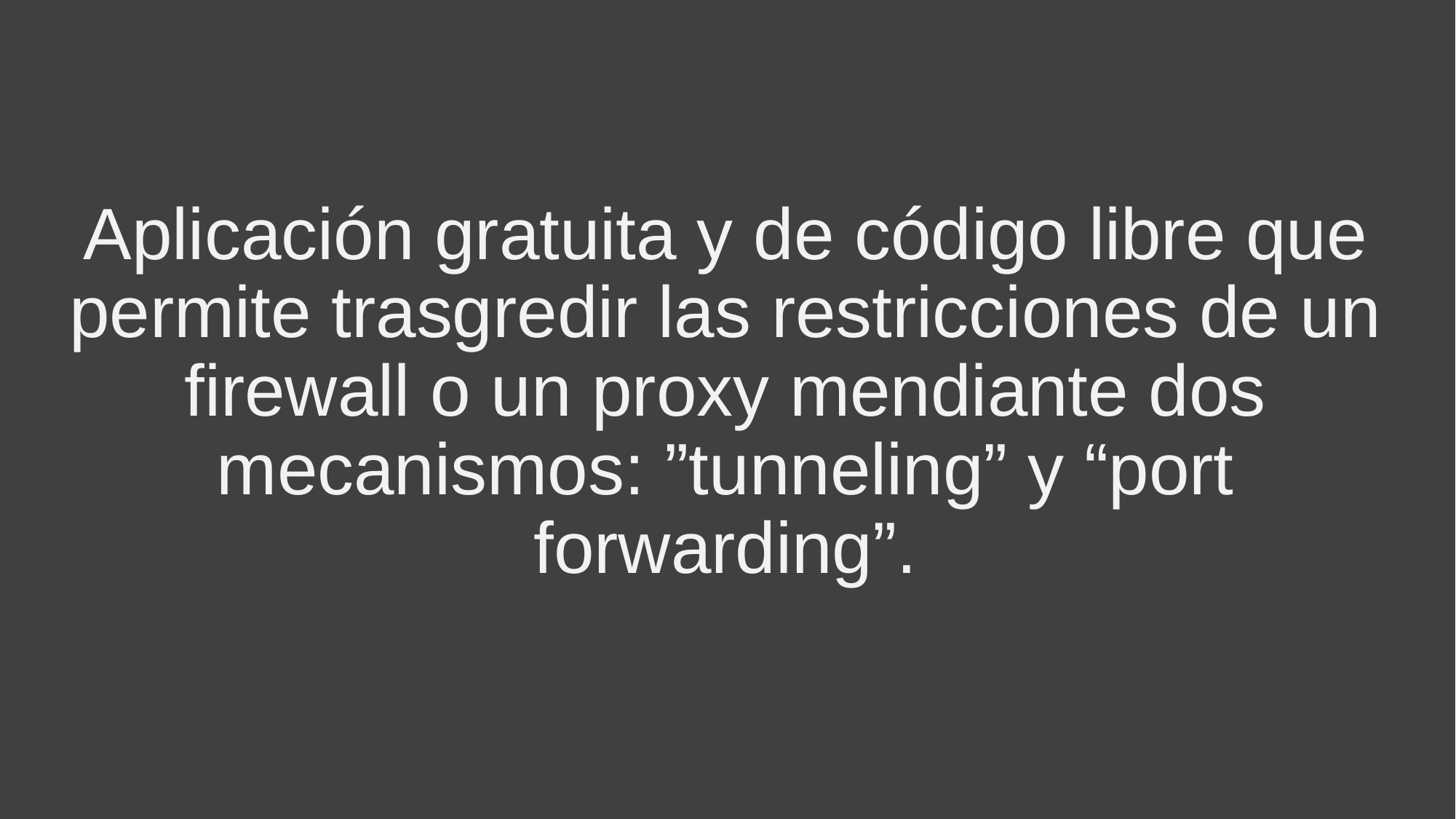

Aplicación gratuita y de código libre que permite trasgredir las restricciones de un firewall o un proxy mendiante dos mecanismos: ”tunneling” y “port forwarding”.